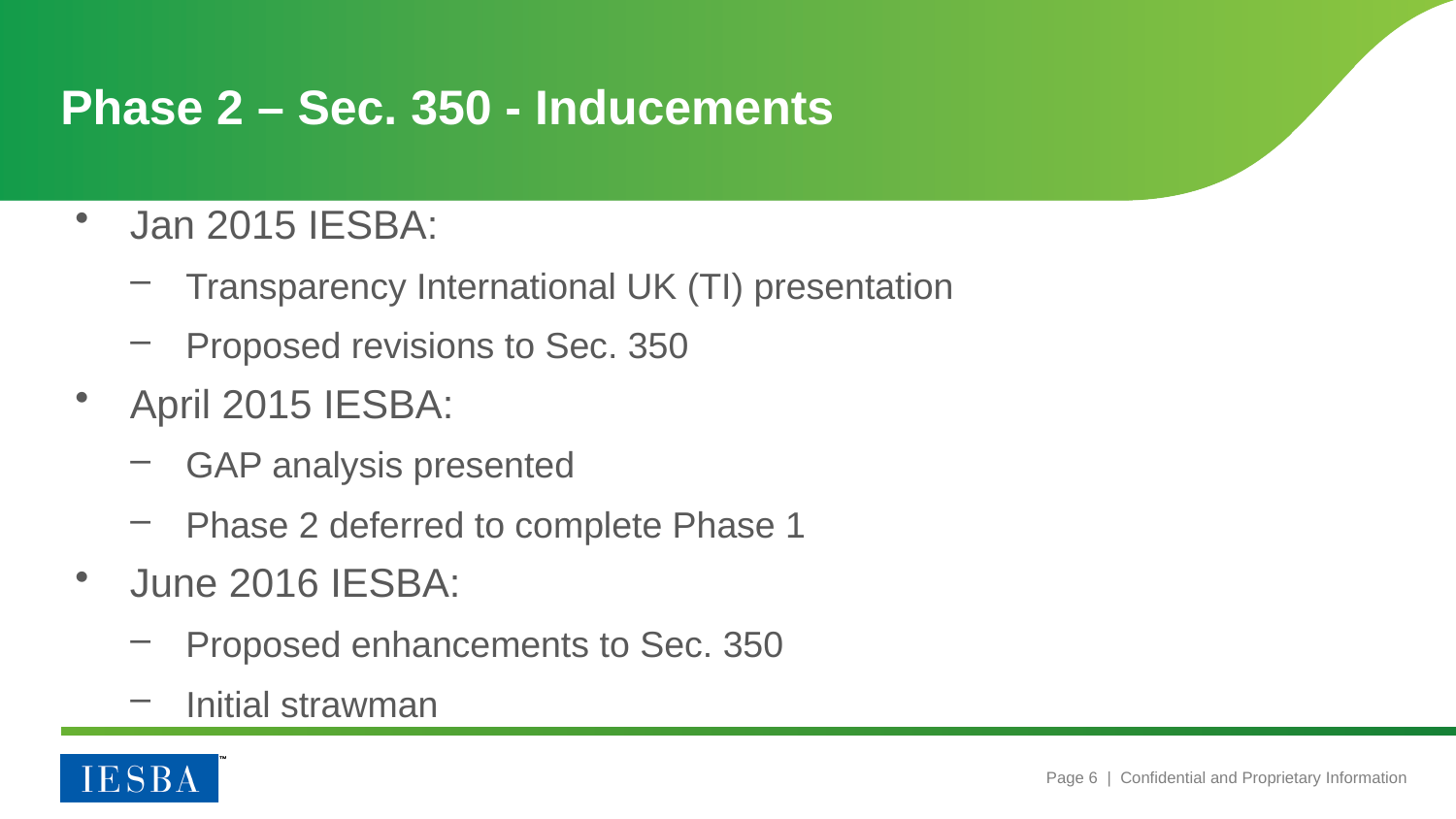

# Phase 2 – Sec. 350 - Inducements
Jan 2015 IESBA:
Transparency International UK (TI) presentation
Proposed revisions to Sec. 350
April 2015 IESBA:
GAP analysis presented
Phase 2 deferred to complete Phase 1
June 2016 IESBA:
Proposed enhancements to Sec. 350
Initial strawman